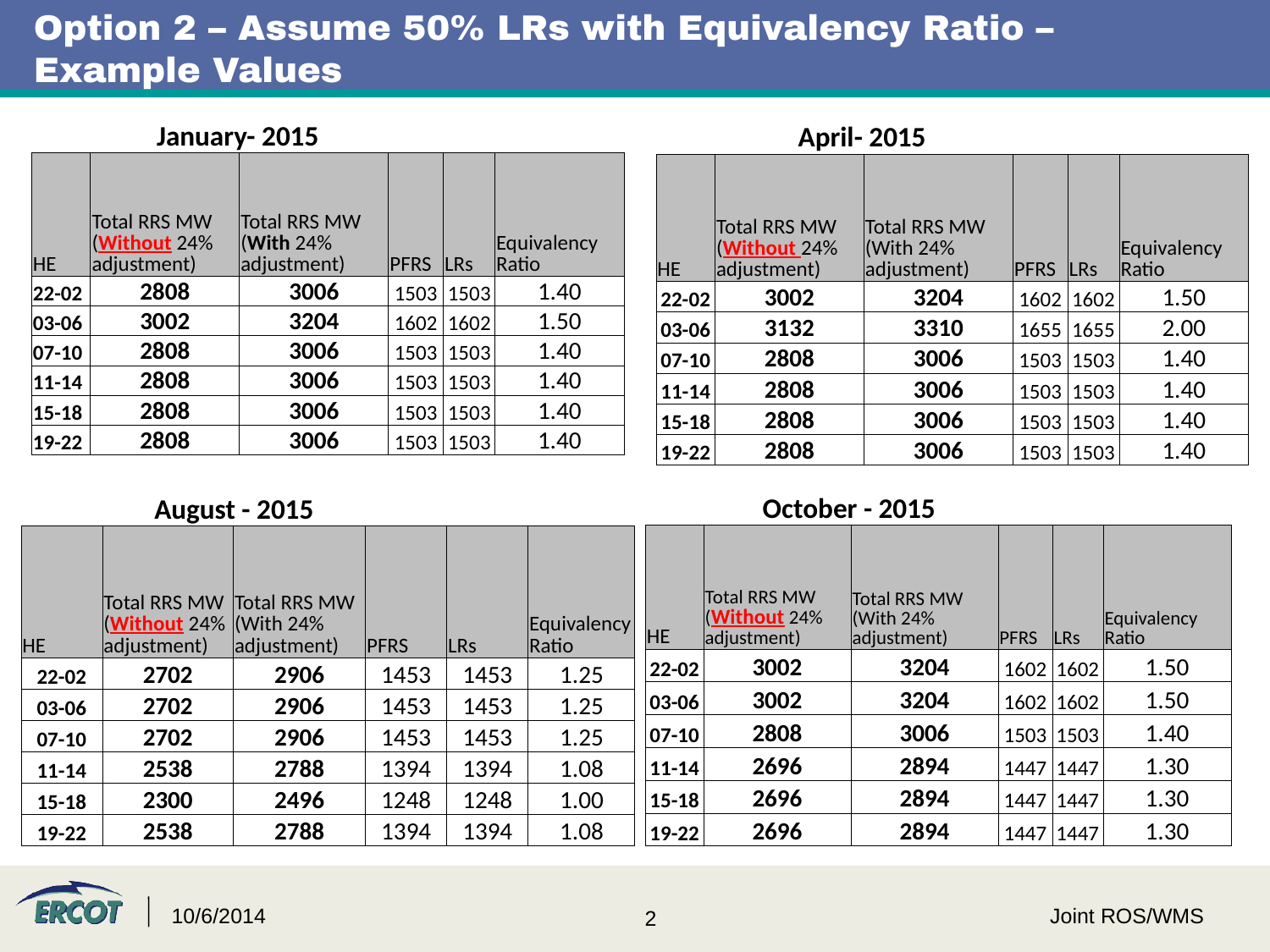

# Option 2 – Assume 50% LRs with Equivalency Ratio – Example Values
| January- 2015 |  |  |  |  |  |
| --- | --- | --- | --- | --- | --- |
| HE | Total RRS MW (Without 24% adjustment) | Total RRS MW (With 24% adjustment) | PFRS | LRs | Equivalency Ratio |
| 22-02 | 2808 | 3006 | 1503 | 1503 | 1.40 |
| 03-06 | 3002 | 3204 | 1602 | 1602 | 1.50 |
| 07-10 | 2808 | 3006 | 1503 | 1503 | 1.40 |
| 11-14 | 2808 | 3006 | 1503 | 1503 | 1.40 |
| 15-18 | 2808 | 3006 | 1503 | 1503 | 1.40 |
| 19-22 | 2808 | 3006 | 1503 | 1503 | 1.40 |
| April- 2015 |  |  |  |  |  |
| --- | --- | --- | --- | --- | --- |
| HE | Total RRS MW (Without 24% adjustment) | Total RRS MW (With 24% adjustment) | PFRS | LRs | Equivalency Ratio |
| 22-02 | 3002 | 3204 | 1602 | 1602 | 1.50 |
| 03-06 | 3132 | 3310 | 1655 | 1655 | 2.00 |
| 07-10 | 2808 | 3006 | 1503 | 1503 | 1.40 |
| 11-14 | 2808 | 3006 | 1503 | 1503 | 1.40 |
| 15-18 | 2808 | 3006 | 1503 | 1503 | 1.40 |
| 19-22 | 2808 | 3006 | 1503 | 1503 | 1.40 |
| August - 2015 |  |  |  |  |  |
| --- | --- | --- | --- | --- | --- |
| HE | Total RRS MW (Without 24% adjustment) | Total RRS MW (With 24% adjustment) | PFRS | LRs | Equivalency Ratio |
| 22-02 | 2702 | 2906 | 1453 | 1453 | 1.25 |
| 03-06 | 2702 | 2906 | 1453 | 1453 | 1.25 |
| 07-10 | 2702 | 2906 | 1453 | 1453 | 1.25 |
| 11-14 | 2538 | 2788 | 1394 | 1394 | 1.08 |
| 15-18 | 2300 | 2496 | 1248 | 1248 | 1.00 |
| 19-22 | 2538 | 2788 | 1394 | 1394 | 1.08 |
| October - 2015 |  |  |  |  |  |
| --- | --- | --- | --- | --- | --- |
| HE | Total RRS MW (Without 24% adjustment) | Total RRS MW (With 24% adjustment) | PFRS | LRs | Equivalency Ratio |
| 22-02 | 3002 | 3204 | 1602 | 1602 | 1.50 |
| 03-06 | 3002 | 3204 | 1602 | 1602 | 1.50 |
| 07-10 | 2808 | 3006 | 1503 | 1503 | 1.40 |
| 11-14 | 2696 | 2894 | 1447 | 1447 | 1.30 |
| 15-18 | 2696 | 2894 | 1447 | 1447 | 1.30 |
| 19-22 | 2696 | 2894 | 1447 | 1447 | 1.30 |
10/6/2014
Joint ROS/WMS